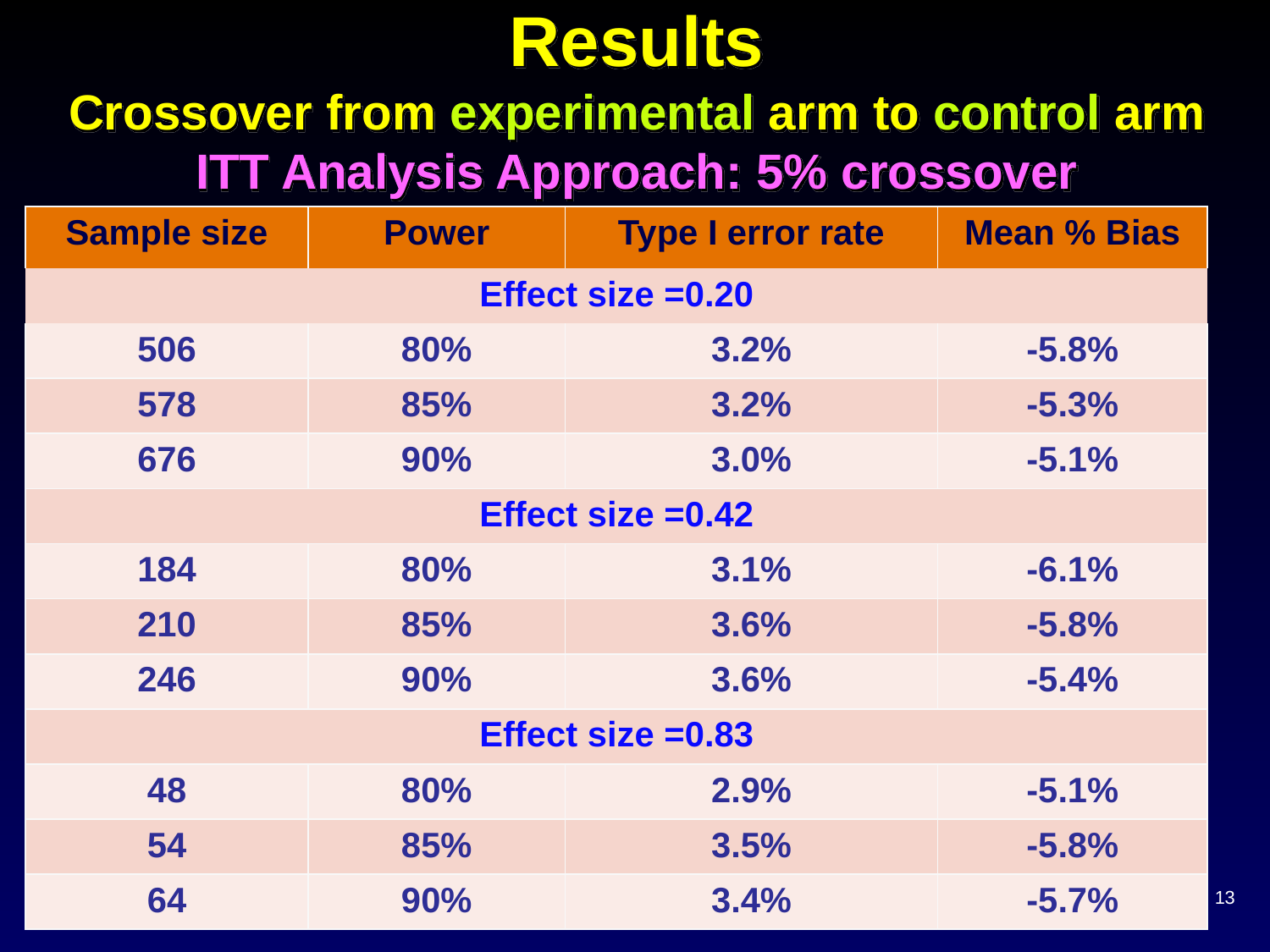

# Results Crossover from experimental arm to control arm ITT Analysis Approach: 5% crossover

| Sample size | Power | Type I error rate | Mean % Bias |
| --- | --- | --- | --- |
| Effect size =0.20 |  |  |  |
| 506 | 80% | 3.2% | -5.8% |
| 578 | 85% | 3.2% | -5.3% |
| 676 | 90% | 3.0% | -5.1% |
| Effect size =0.42 |  |  |  |
| 184 | 80% | 3.1% | -6.1% |
| 210 | 85% | 3.6% | -5.8% |
| 246 | 90% | 3.6% | -5.4% |
| Effect size =0.83 |  |  |  |
| 48 | 80% | 2.9% | -5.1% |
| 54 | 85% | 3.5% | -5.8% |
| 64 | 90% | 3.4% | -5.7% |
13